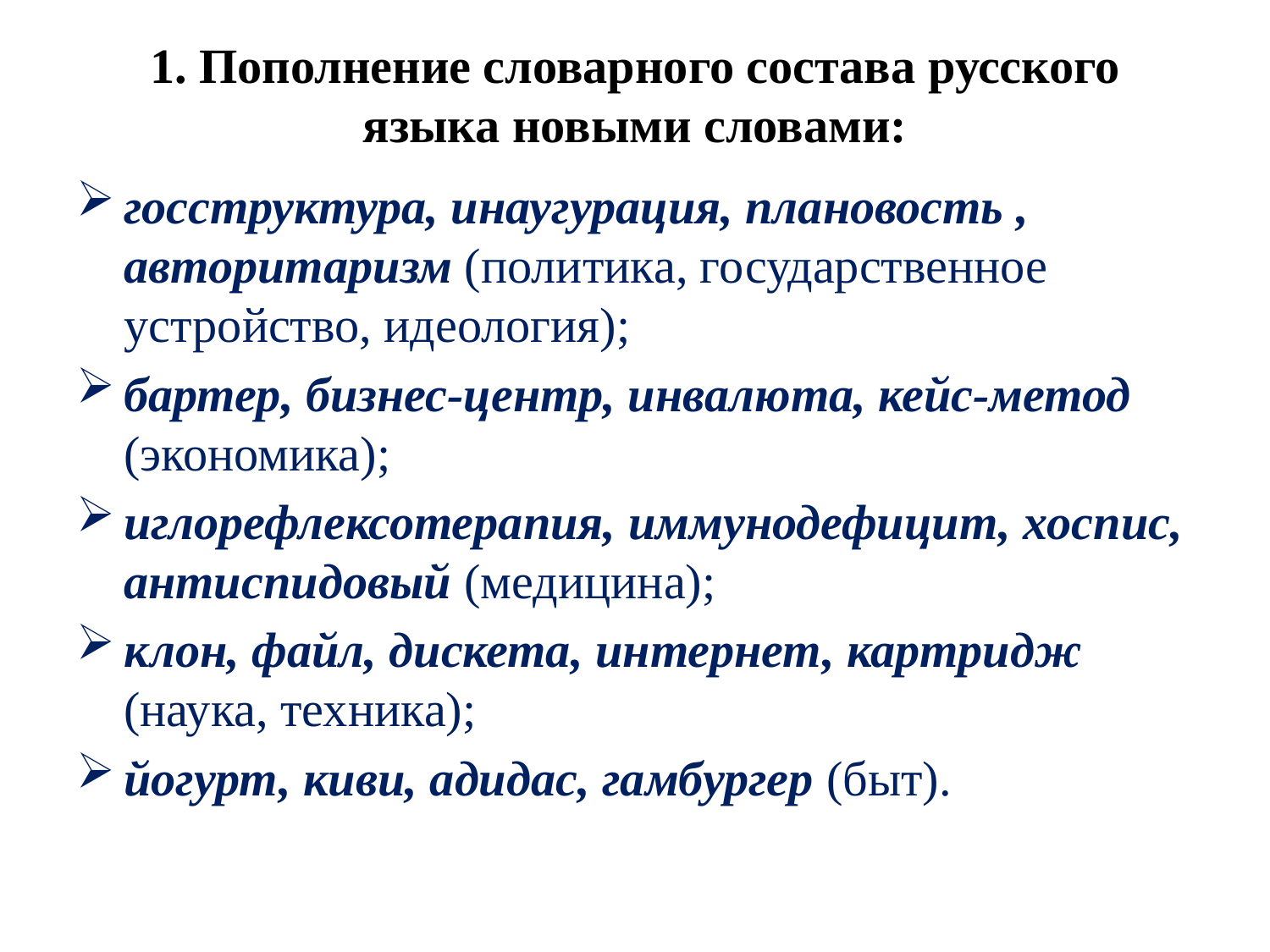

# 1. Пополнение словарного состава русского языка новыми словами:
госструктура, инаугурация, плановость , авторитаризм (политика, государственное устройство, идеология);
бартер, бизнес-центр, инвалюта, кейс-метод (экономика);
иглорефлексотерапия, иммунодефицит, хоспис, антиспидовый (медицина);
клон, файл, дискета, интернет, картридж (наука, техника);
йогурт, киви, адидас, гамбургер (быт).